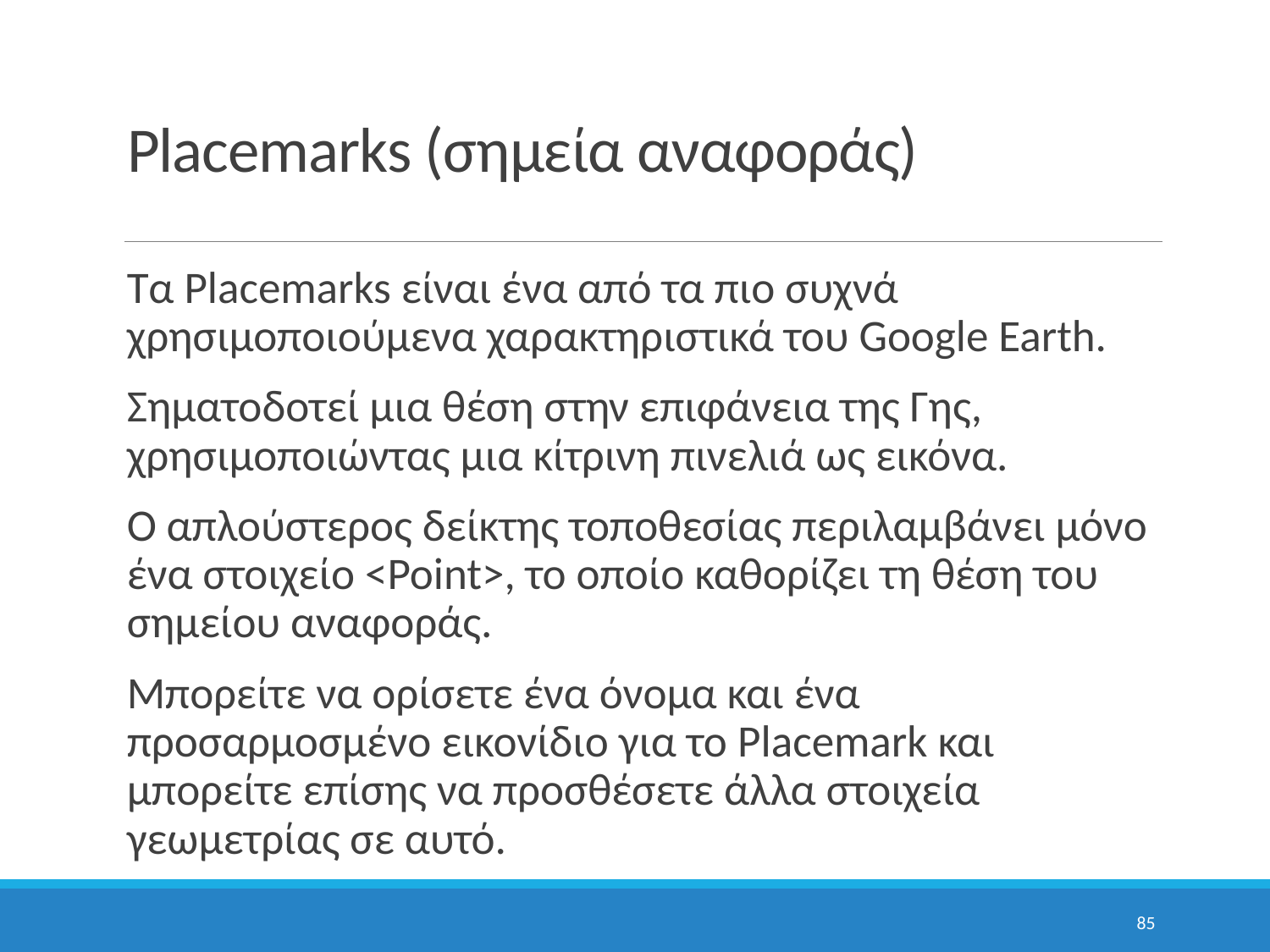

# Placemarks (σημεία αναφοράς)
Τα Placemarks είναι ένα από τα πιο συχνά χρησιμοποιούμενα χαρακτηριστικά του Google Earth.
Σηματοδοτεί μια θέση στην επιφάνεια της Γης, χρησιμοποιώντας μια κίτρινη πινελιά ως εικόνα.
Ο απλούστερος δείκτης τοποθεσίας περιλαμβάνει μόνο ένα στοιχείο <Point>, το οποίο καθορίζει τη θέση του σημείου αναφοράς.
Μπορείτε να ορίσετε ένα όνομα και ένα προσαρμοσμένο εικονίδιο για το Placemark και μπορείτε επίσης να προσθέσετε άλλα στοιχεία γεωμετρίας σε αυτό.
85